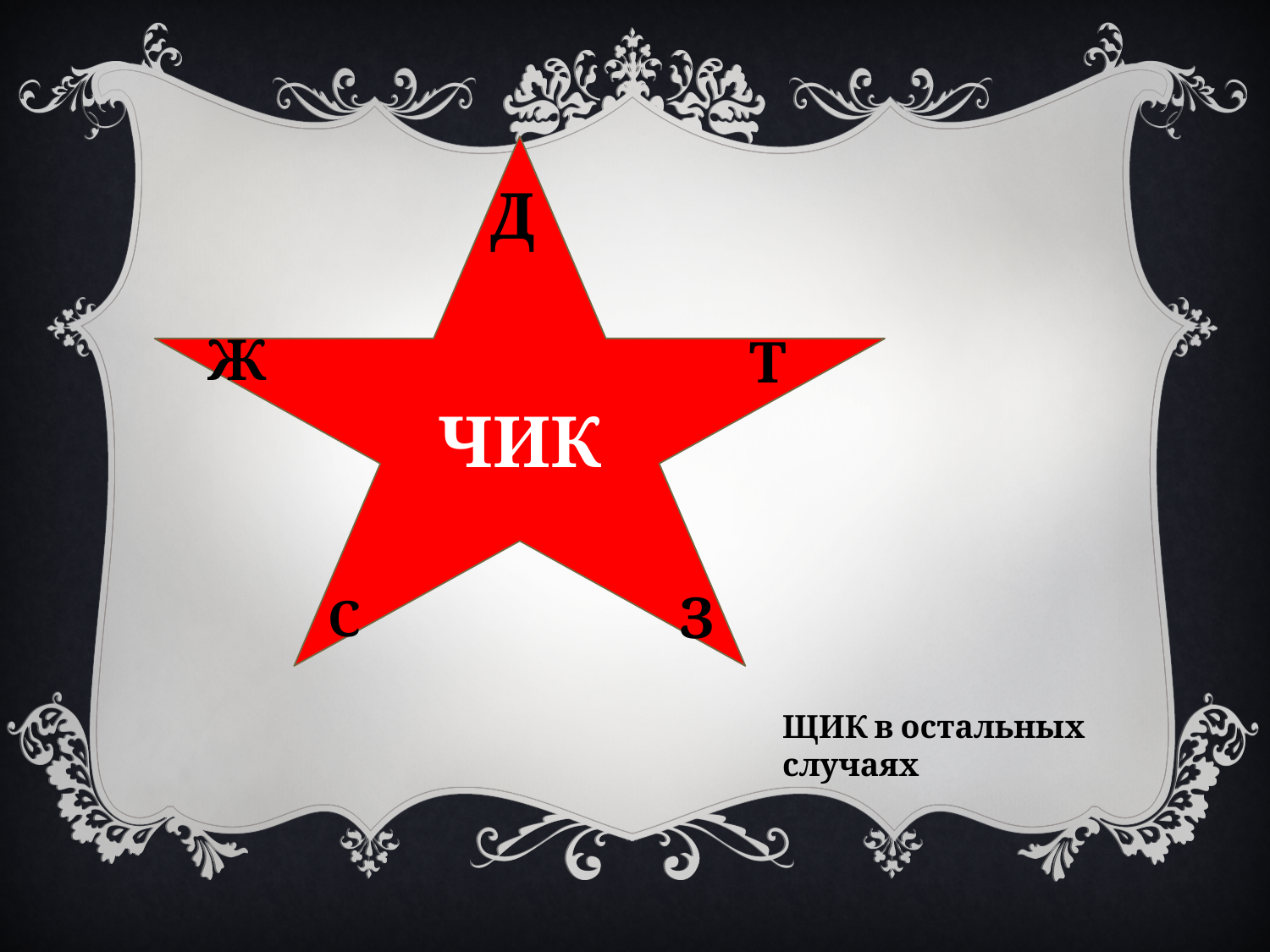

ЧИК
Д
Ж
Т
З
С
ЩИК в остальных случаях